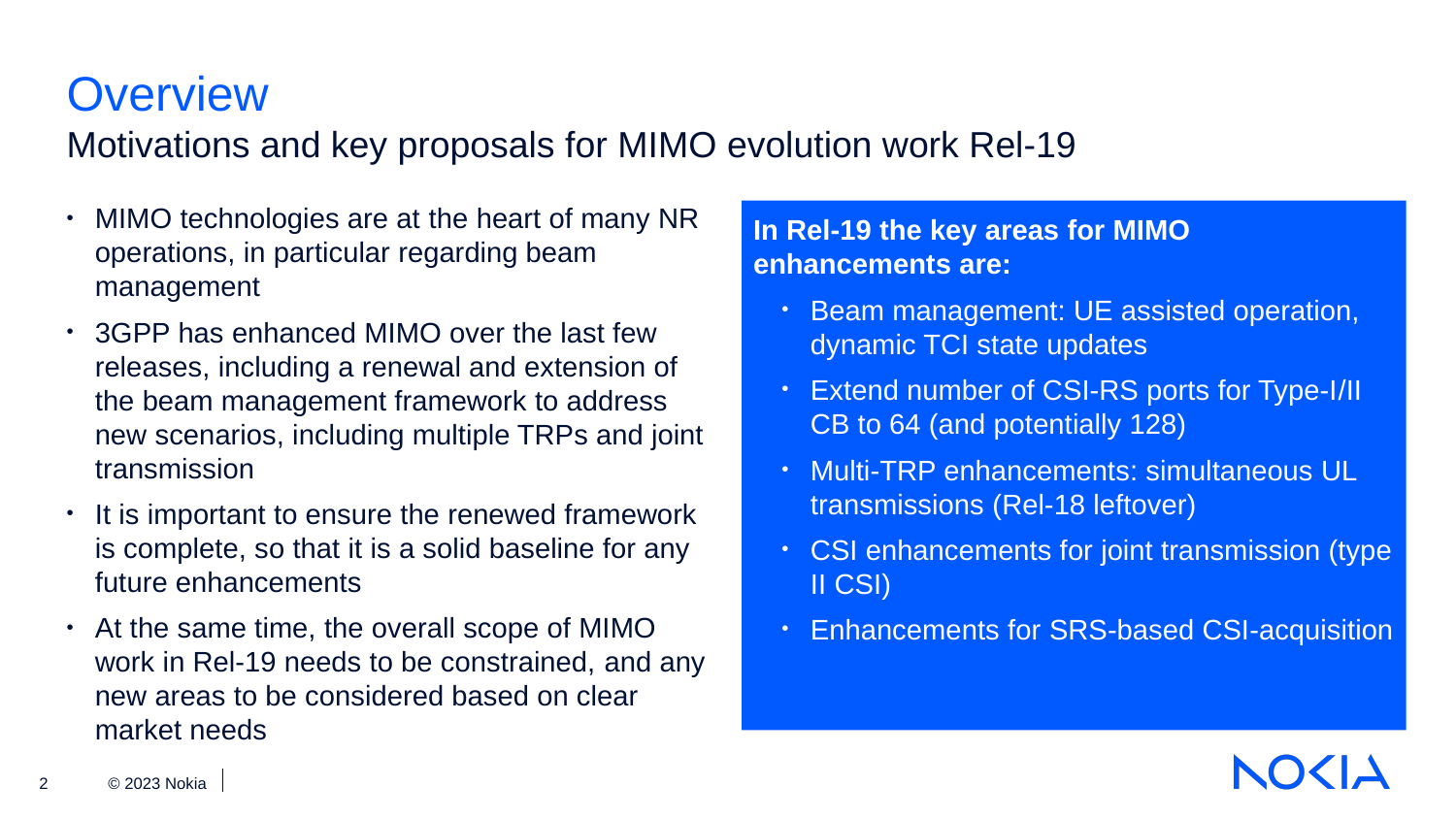

Overview
Motivations and key proposals for MIMO evolution work Rel-19​
MIMO technologies are at the heart of many NR operations, in particular regarding beam management
3GPP has enhanced MIMO over the last few releases, including a renewal and extension of the beam management framework to address new scenarios, including multiple TRPs and joint transmission
It is important to ensure the renewed framework is complete, so that it is a solid baseline for any future enhancements
At the same time, the overall scope of MIMO work in Rel-19 needs to be constrained, and any new areas to be considered based on clear market needs

In Rel-19 the key areas for MIMO enhancements are:
Beam management: UE assisted operation, dynamic TCI state updates
Extend number of CSI-RS ports for Type-I/II CB to 64 (and potentially 128)
Multi-TRP enhancements: simultaneous UL transmissions (Rel-18 leftover)
CSI enhancements for joint transmission (type II CSI)
Enhancements for SRS-based CSI-acquisition